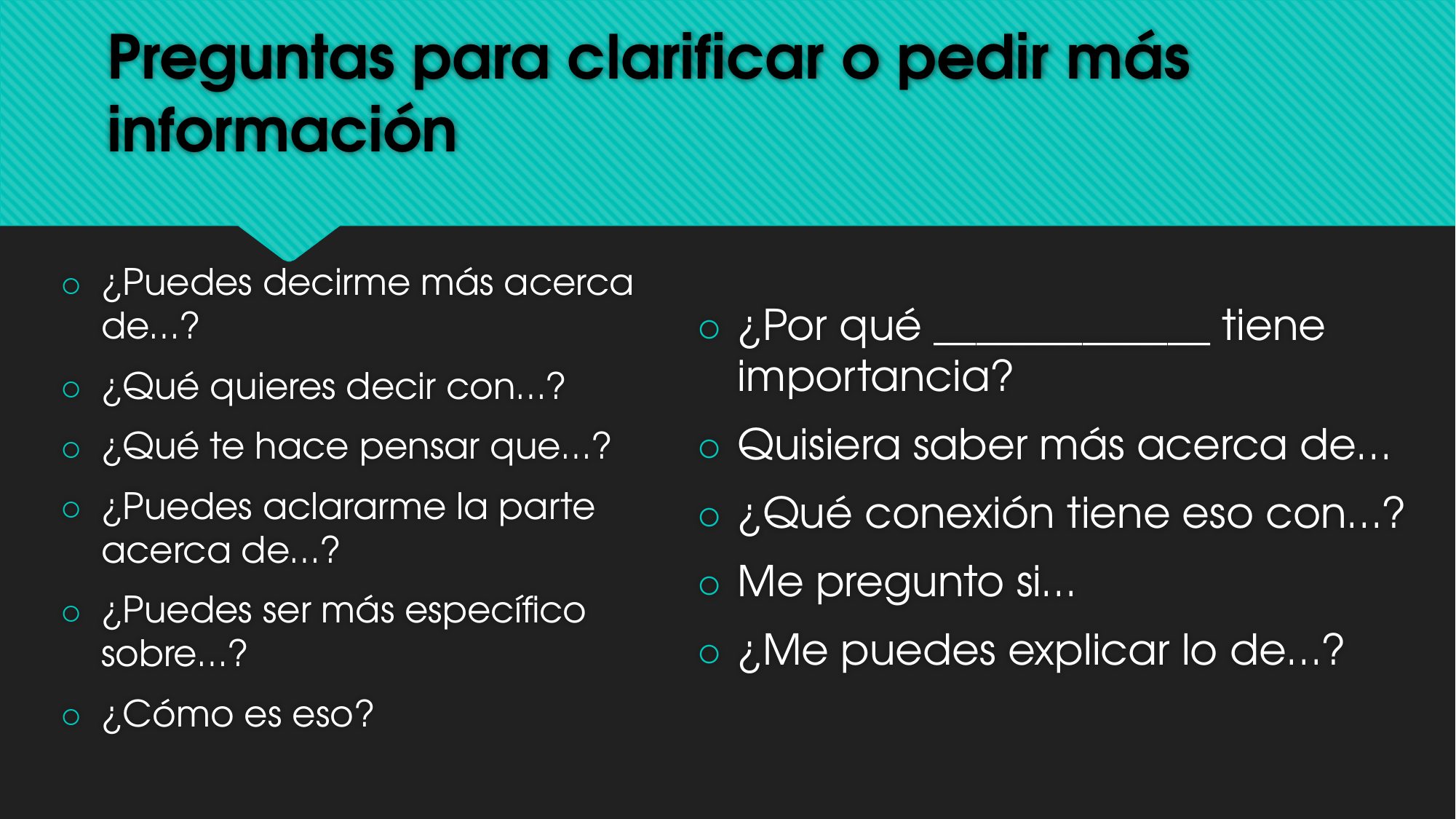

# Preguntas para clarificar o pedir más información
¿Puedes decirme más acerca de…?
¿Qué quieres decir con…?
¿Qué te hace pensar que…?
¿Puedes aclararme la parte acerca de…?
¿Puedes ser más específico sobre…?
¿Cómo es eso?

¿Por qué _____________ tiene importancia?
Quisiera saber más acerca de…
¿Qué conexión tiene eso con…?
Me pregunto si…
¿Me puedes explicar lo de…?